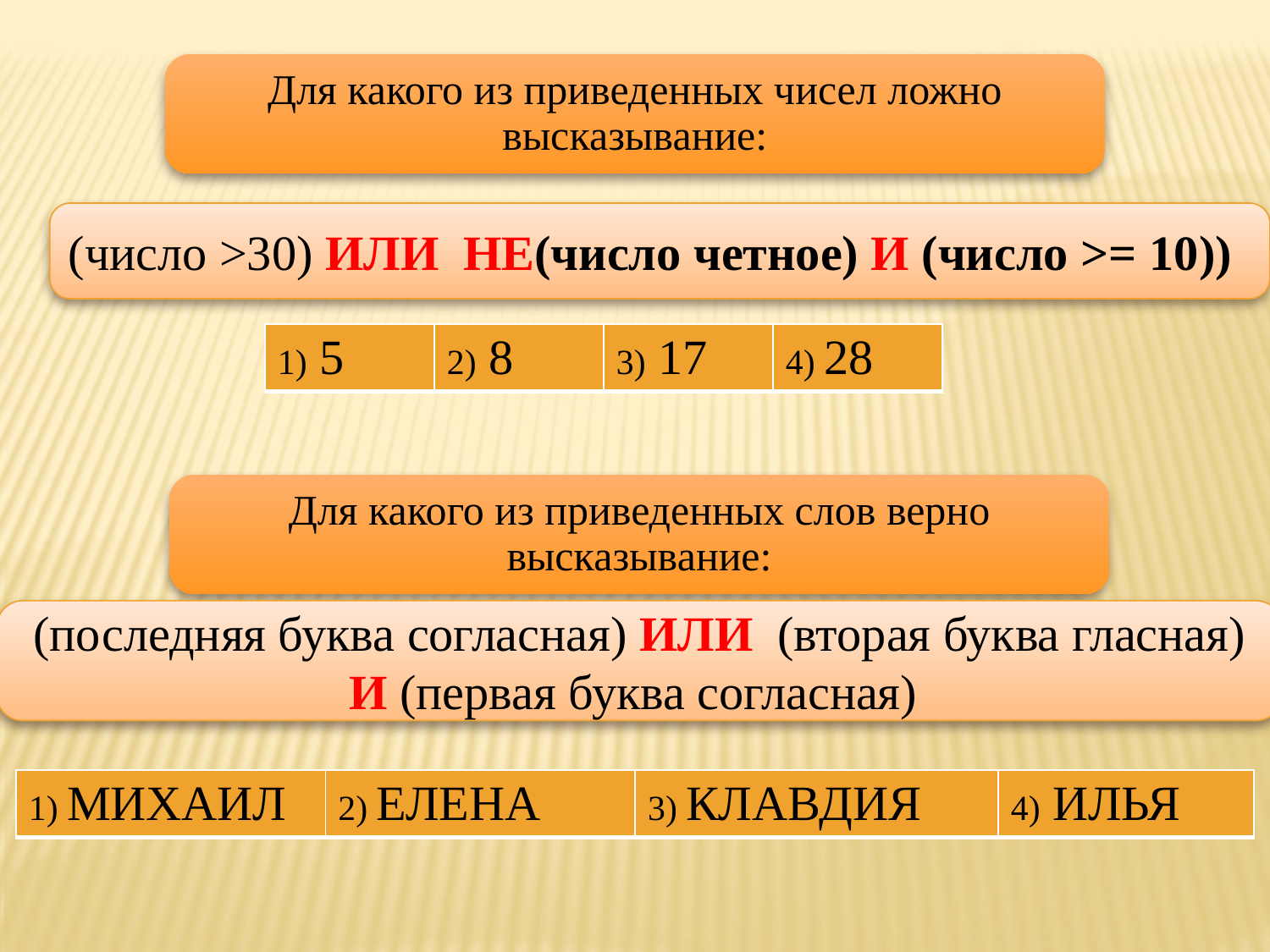

Для какого из приведенных чисел ложно высказывание:
(число >30) ИЛИ  НЕ(число четное) И (число >= 10))
| 1) 5 | 2) 8 | 3) 17 | 4) 28 |
| --- | --- | --- | --- |
Для какого из приведенных слов верно высказывание:
(последняя буква согласная) ИЛИ  (вторая буква гласная) И (первая буква согласная)
| 1) МИХАИЛ | 2) ЕЛЕНА | 3) КЛАВДИЯ | 4) ИЛЬЯ |
| --- | --- | --- | --- |